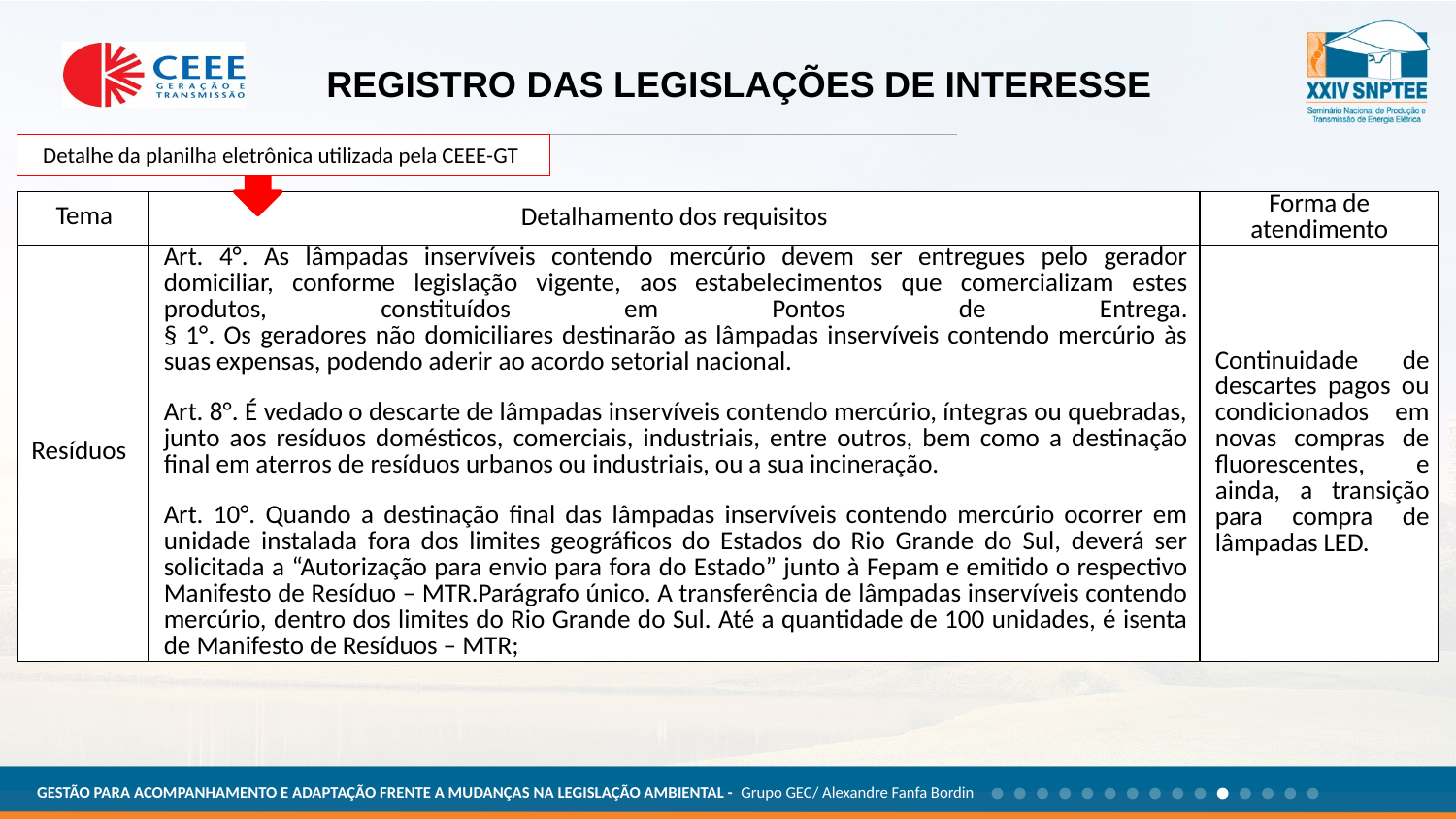

REGISTRO DAS LEGISLAÇÕES DE INTERESSE

Detalhe da planilha eletrônica utilizada pela CEEE-GT

| Tema | Detalhamento dos requisitos | Forma de atendimento |
| --- | --- | --- |
| Resíduos | Art. 4°. As lâmpadas inservíveis contendo mercúrio devem ser entregues pelo gerador domiciliar, conforme legislação vigente, aos estabelecimentos que comercializam estes produtos, constituídos em Pontos de Entrega. § 1°. Os geradores não domiciliares destinarão as lâmpadas inservíveis contendo mercúrio às suas expensas, podendo aderir ao acordo setorial nacional. Art. 8°. É vedado o descarte de lâmpadas inservíveis contendo mercúrio, íntegras ou quebradas, junto aos resíduos domésticos, comerciais, industriais, entre outros, bem como a destinação final em aterros de resíduos urbanos ou industriais, ou a sua incineração. Art. 10°. Quando a destinação final das lâmpadas inservíveis contendo mercúrio ocorrer em unidade instalada fora dos limites geográficos do Estados do Rio Grande do Sul, deverá ser solicitada a “Autorização para envio para fora do Estado” junto à Fepam e emitido o respectivo Manifesto de Resíduo – MTR.Parágrafo único. A transferência de lâmpadas inservíveis contendo mercúrio, dentro dos limites do Rio Grande do Sul. Até a quantidade de 100 unidades, é isenta de Manifesto de Resíduos – MTR; | Continuidade de descartes pagos ou condicionados em novas compras de fluorescentes, e ainda, a transição para compra de lâmpadas LED. |